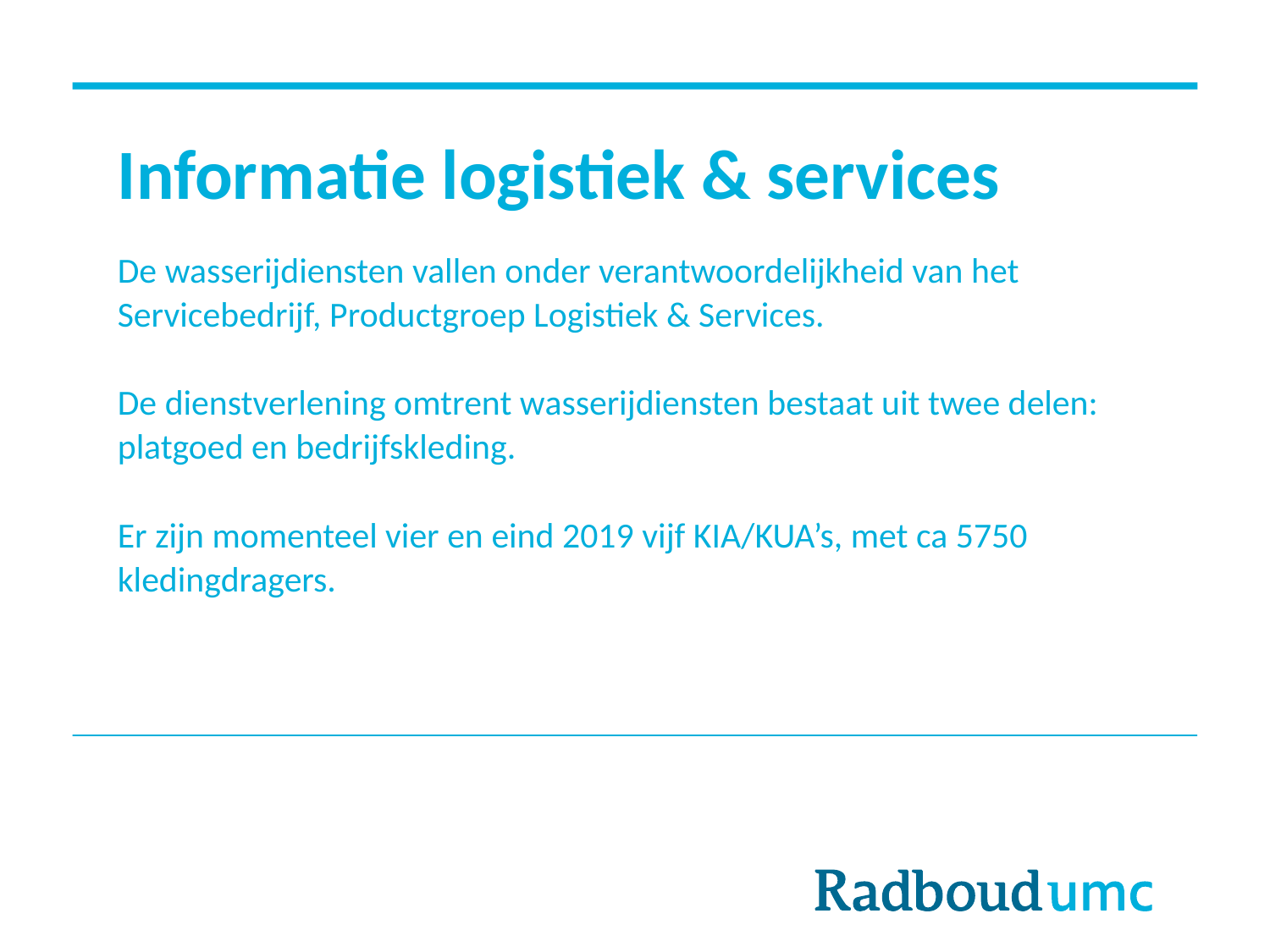

# Informatie logistiek & services
De wasserijdiensten vallen onder verantwoordelijkheid van het Servicebedrijf, Productgroep Logistiek & Services.

De dienstverlening omtrent wasserijdiensten bestaat uit twee delen: platgoed en bedrijfskleding.

Er zijn momenteel vier en eind 2019 vijf KIA/KUA’s, met ca 5750 kledingdragers.